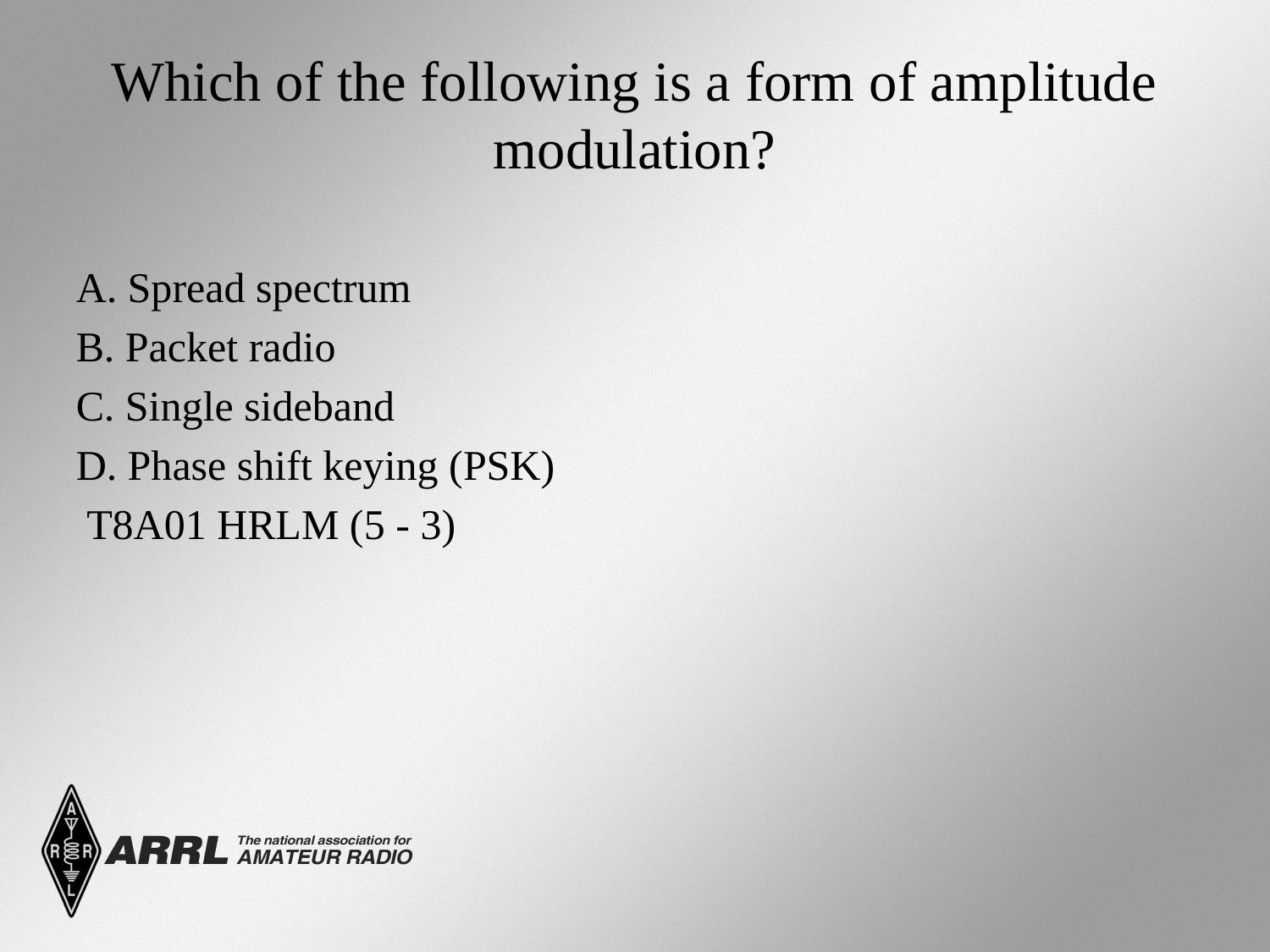

# Which of the following is a form of amplitude modulation?
A. Spread spectrum
B. Packet radio
C. Single sideband
D. Phase shift keying (PSK)
 T8A01 HRLM (5 - 3)